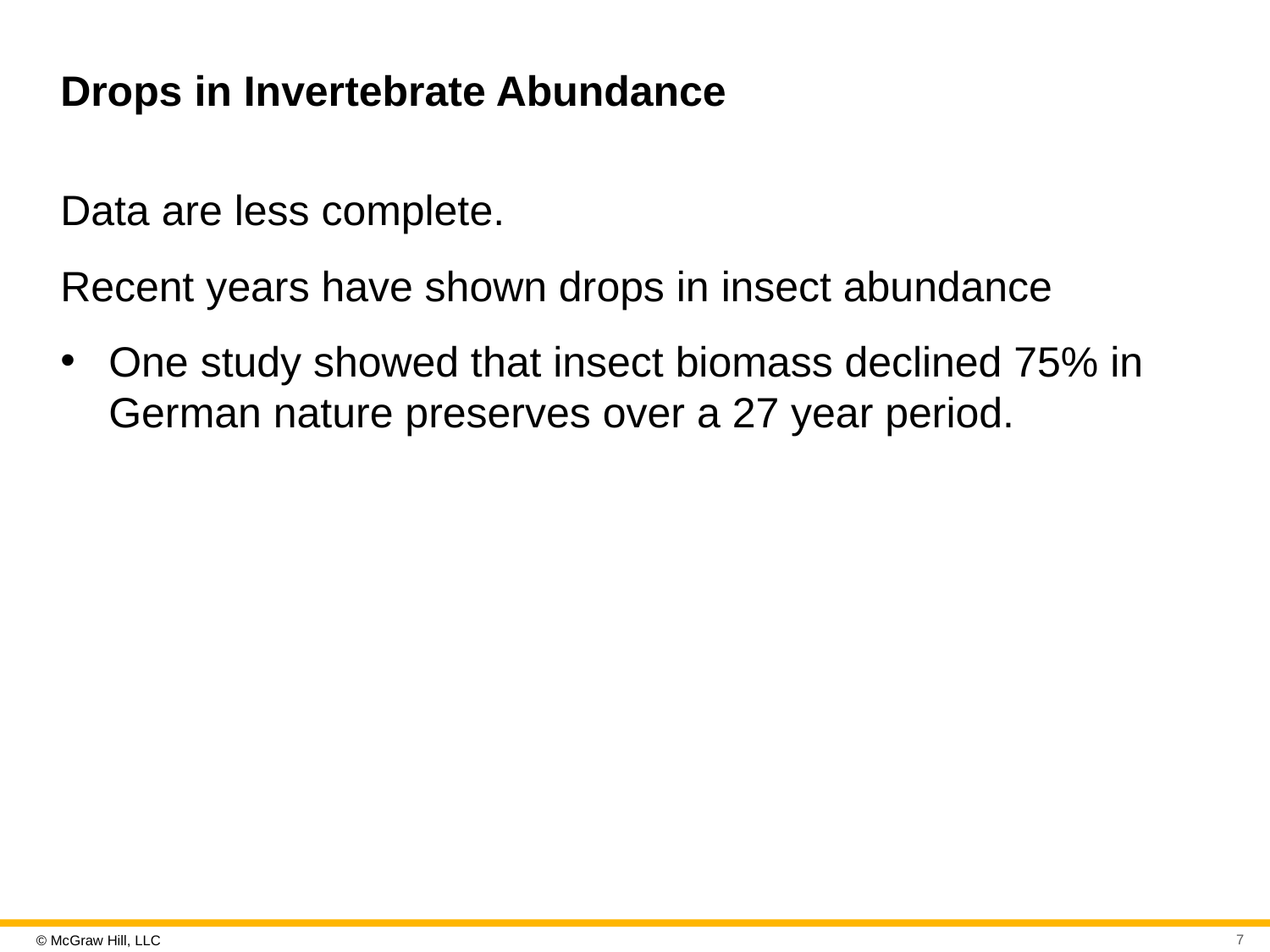

# Drops in Invertebrate Abundance
Data are less complete.
Recent years have shown drops in insect abundance
One study showed that insect biomass declined 75% in German nature preserves over a 27 year period.
7